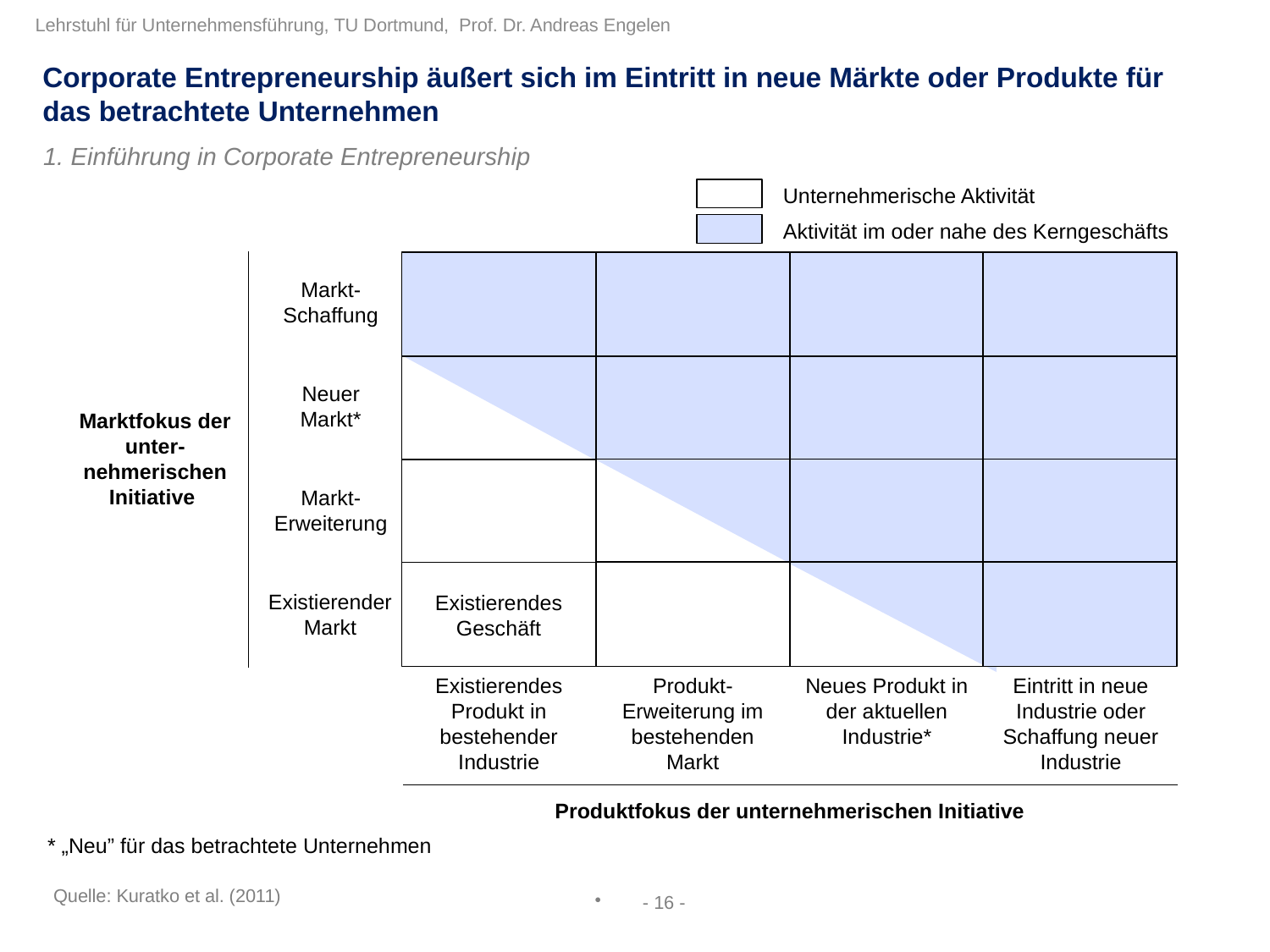

Corporate Entrepreneurship äußert sich im Eintritt in neue Märkte oder Produkte für das betrachtete Unternehmen
1. Einführung in Corporate Entrepreneurship
Unternehmerische Aktivität

Aktivität im oder nahe des Kerngeschäfts

Markt-Schaffung

Neuer Markt*
Marktfokus der unter-nehmerischen Initiative

Markt-Erweiterung

Existierender Markt
Existierendes Geschäft
Existierendes Produkt in bestehender Industrie
Produkt-Erweiterung im bestehenden Markt
Neues Produkt in der aktuellen Industrie*
Eintritt in neue Industrie oder Schaffung neuer Industrie
Produktfokus der unternehmerischen Initiative
* „Neu” für das betrachtete Unternehmen
Quelle: Kuratko et al. (2011)
- 16 -